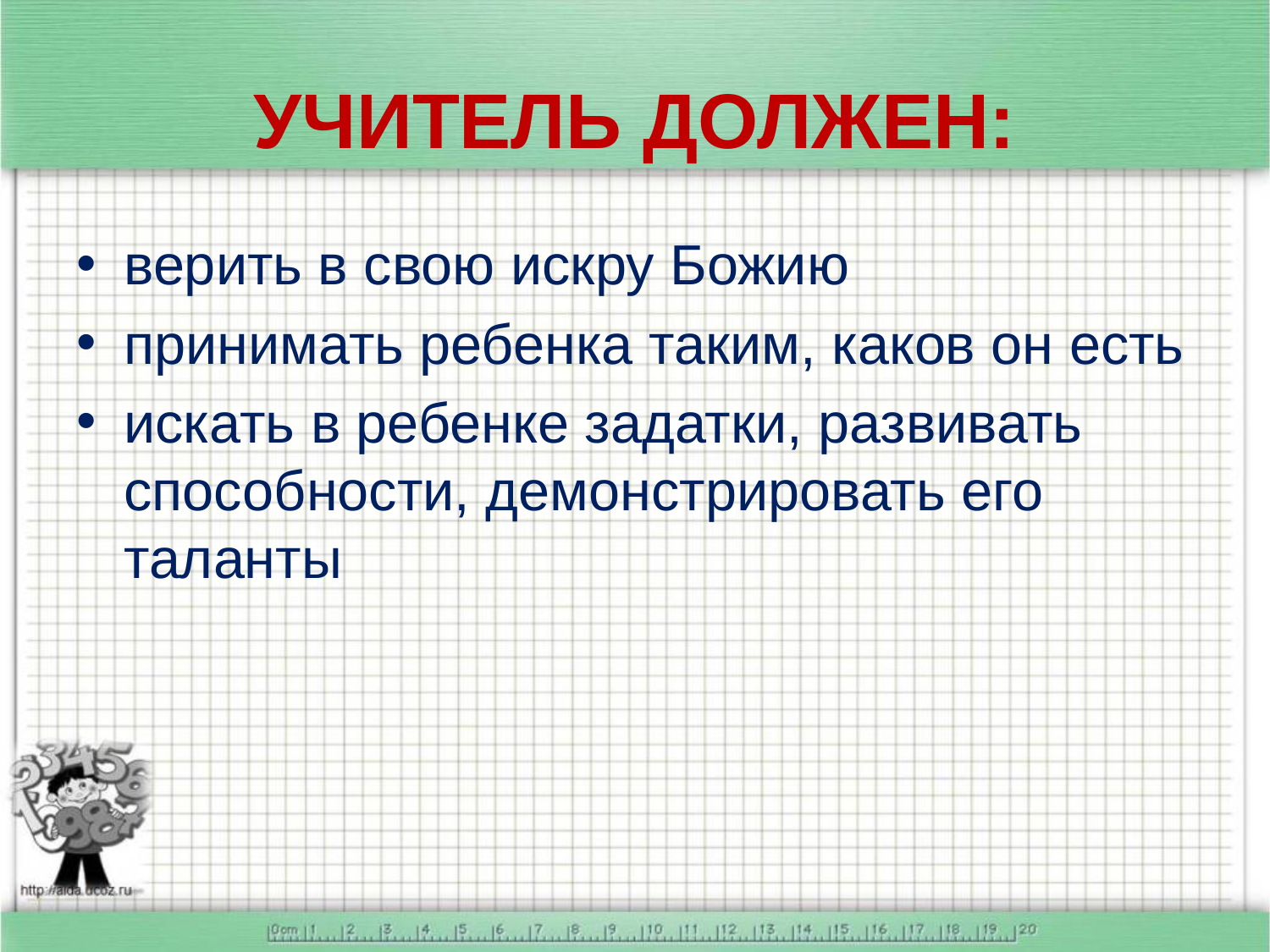

# УЧИТЕЛЬ ДОЛЖЕН:
верить в свою искру Божию
принимать ребенка таким, каков он есть
искать в ребенке задатки, развивать способности, демонстрировать его таланты